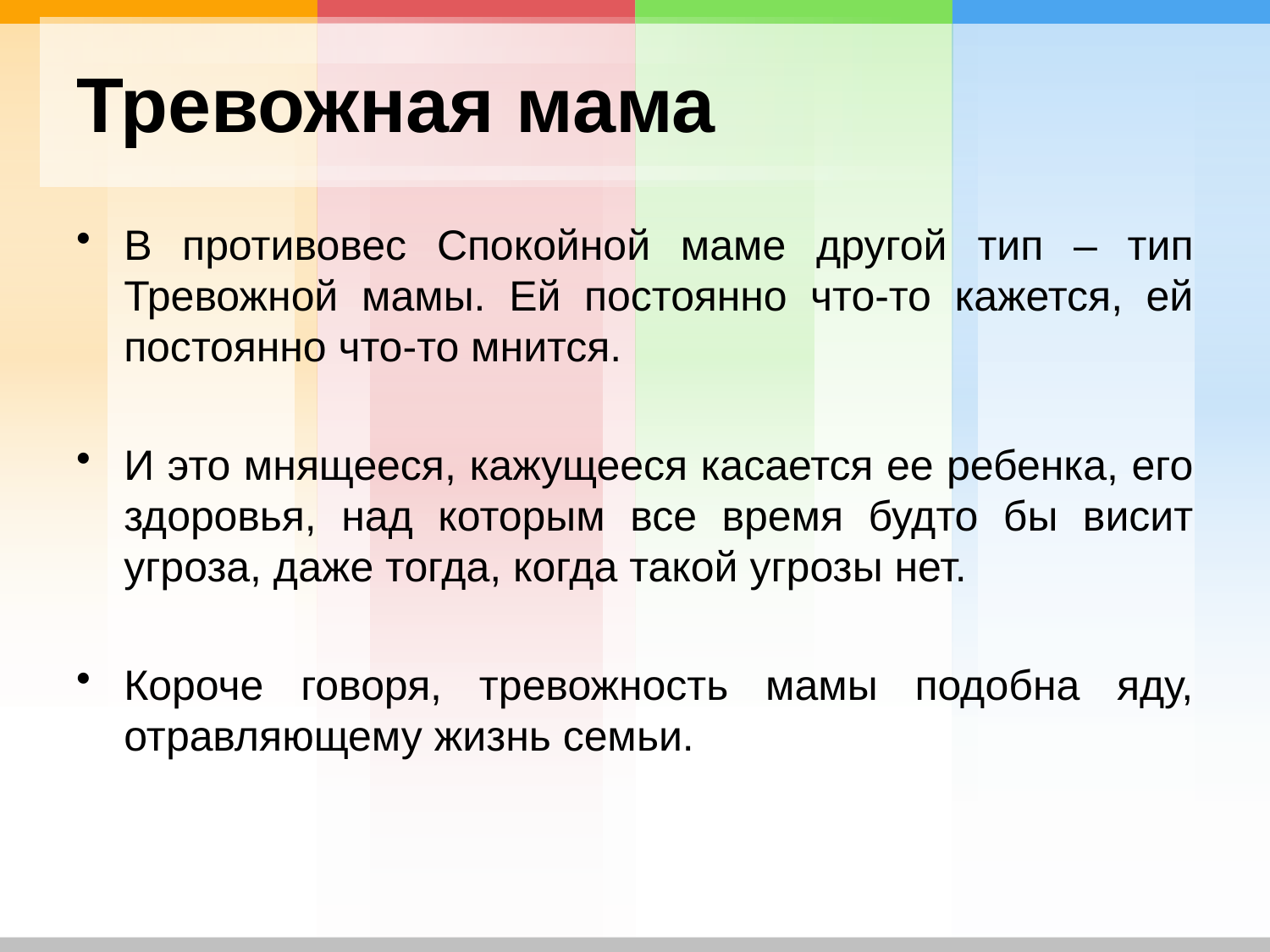

# Тревожная мама
В противовес Спокойной маме другой тип – тип Тревожной мамы. Ей постоянно что-то кажется, ей постоянно что-то мнится.

И это мнящееся, кажущееся касается ее ребенка, его здоровья, над которым все время будто бы висит угроза, даже тогда, когда такой угрозы нет.

Короче говоря, тревожность мамы подобна яду, отравляющему жизнь семьи.